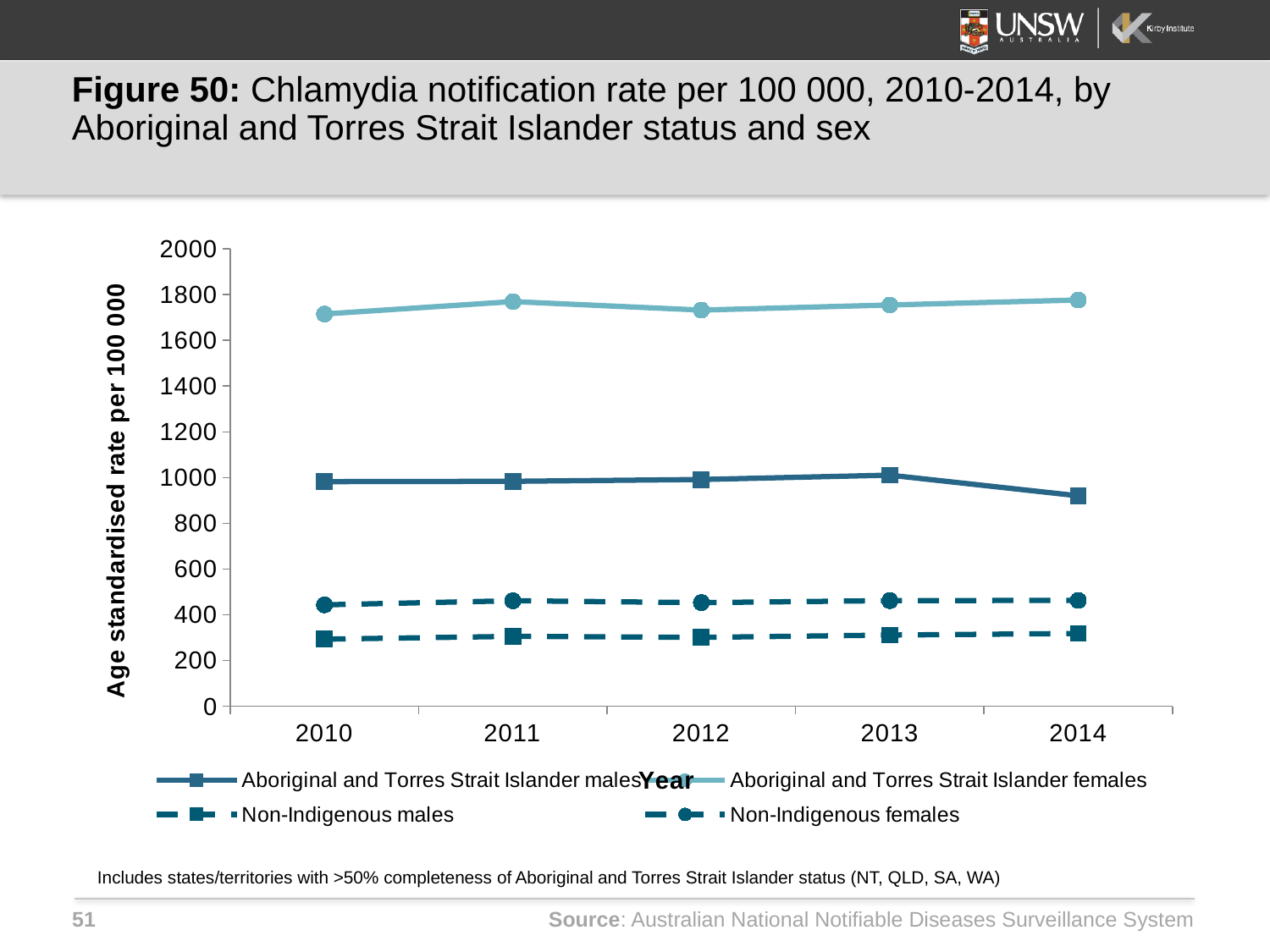

# Figure 50: Chlamydia notification rate per 100 000, 2010-2014, by Aboriginal and Torres Strait Islander status and sex

### Chart

| Category | Aboriginal and Torres Strait Islander males | Aboriginal and Torres Strait Islander females | Non-Indigenous males | Non-Indigenous females |
|---|---|---|---|---|
| 2010 | 982.4 | 1715.2 | 293.6 | 443.6 |
| 2011 | 983.8 | 1769.4 | 305.8 | 461.4 |
| 2012 | 991.7 | 1732.3 | 301.3 | 453.3 |
| 2013 | 1010.7 | 1754.6 | 311.4 | 461.9 |
| 2014 | 920.5 | 1776.3 | 318.4 | 463.1 |
Includes states/territories with >50% completeness of Aboriginal and Torres Strait Islander status (NT, QLD, SA, WA)
Source: Australian National Notifiable Diseases Surveillance System
51